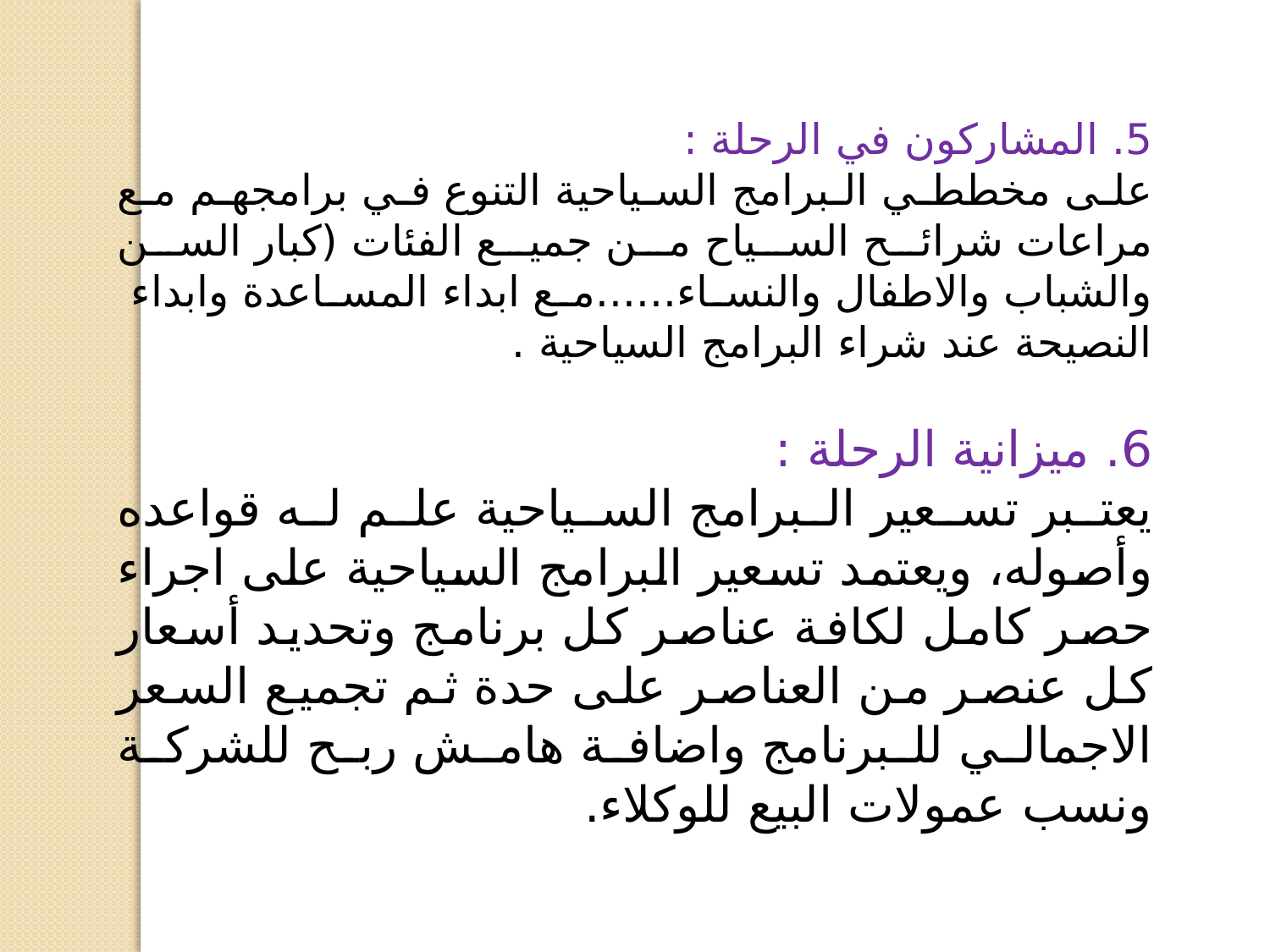

5. المشاركون في الرحلة :
على مخططي البرامج السياحية التنوع في برامجهم مع مراعات شرائح السياح من جميع الفئات (كبار السن والشباب والاطفال والنساء......مع ابداء المساعدة وابداء  النصيحة عند شراء البرامج السياحية .

6. ميزانية الرحلة :
يعتبر تسعير البرامج السياحية علم له قواعده وأصوله، ويعتمد تسعير البرامج السياحية على اجراء حصر كامل لكافة عناصر كل برنامج وتحديد أسعار كل عنصر من العناصر على حدة ثم تجميع السعر الاجمالي للبرنامج واضافة هامش ربح للشركة ونسب عمولات البيع للوكلاء.